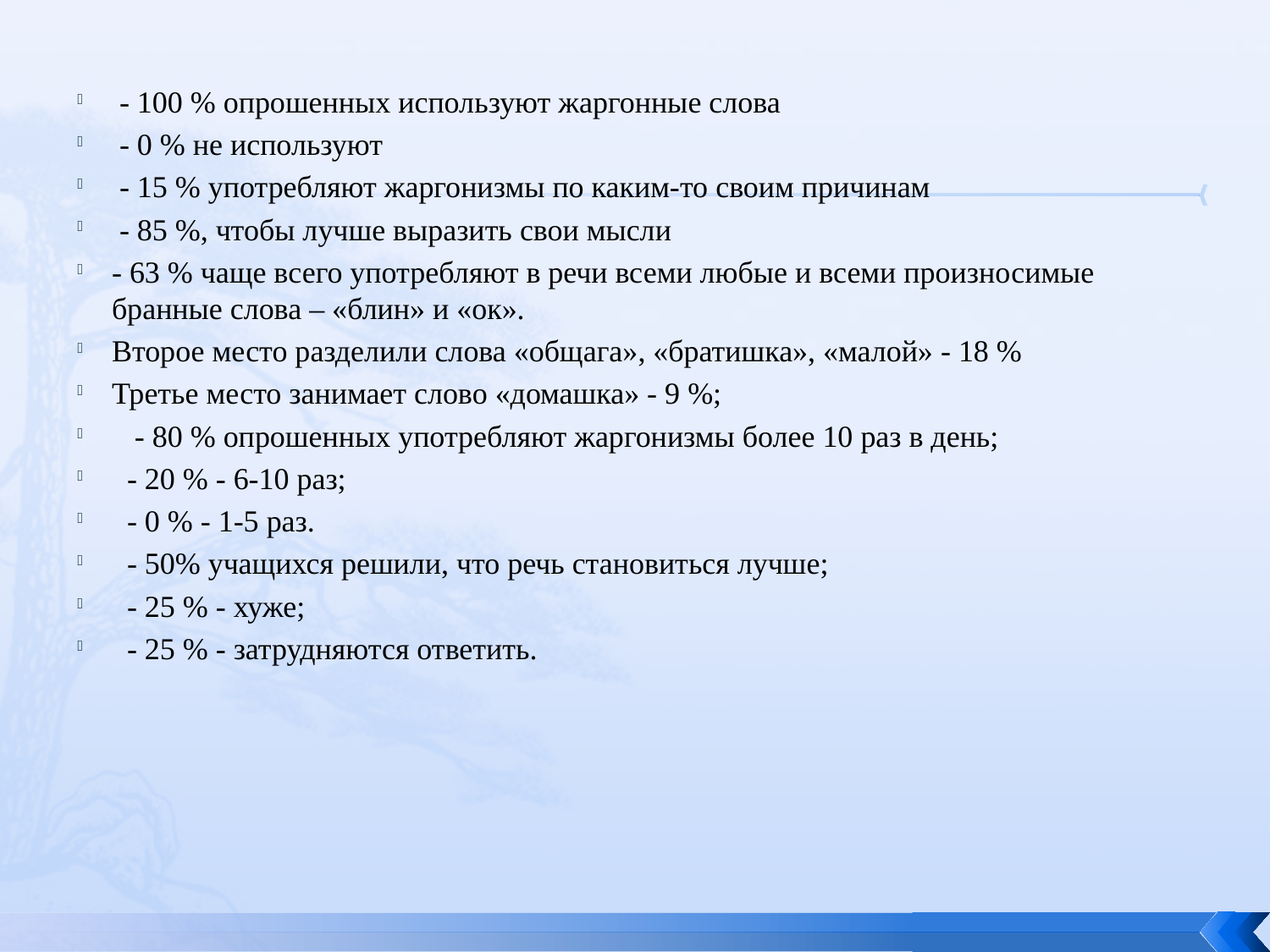

- 100 % опрошенных используют жаргонные слова
 - 0 % не используют
 - 15 % употребляют жаргонизмы по каким-то своим причинам
 - 85 %, чтобы лучше выразить свои мысли
- 63 % чаще всего употребляют в речи всеми любые и всеми произносимые бранные слова – «блин» и «ок».
Второе место разделили слова «общага», «братишка», «малой» - 18 %
Третье место занимает слово «домашка» - 9 %;
   - 80 % опрошенных употребляют жаргонизмы более 10 раз в день;
  - 20 % - 6-10 раз;
  - 0 % - 1-5 раз.
  - 50% учащихся решили, что речь становиться лучше;
  - 25 % - хуже;
  - 25 % - затрудняются ответить.